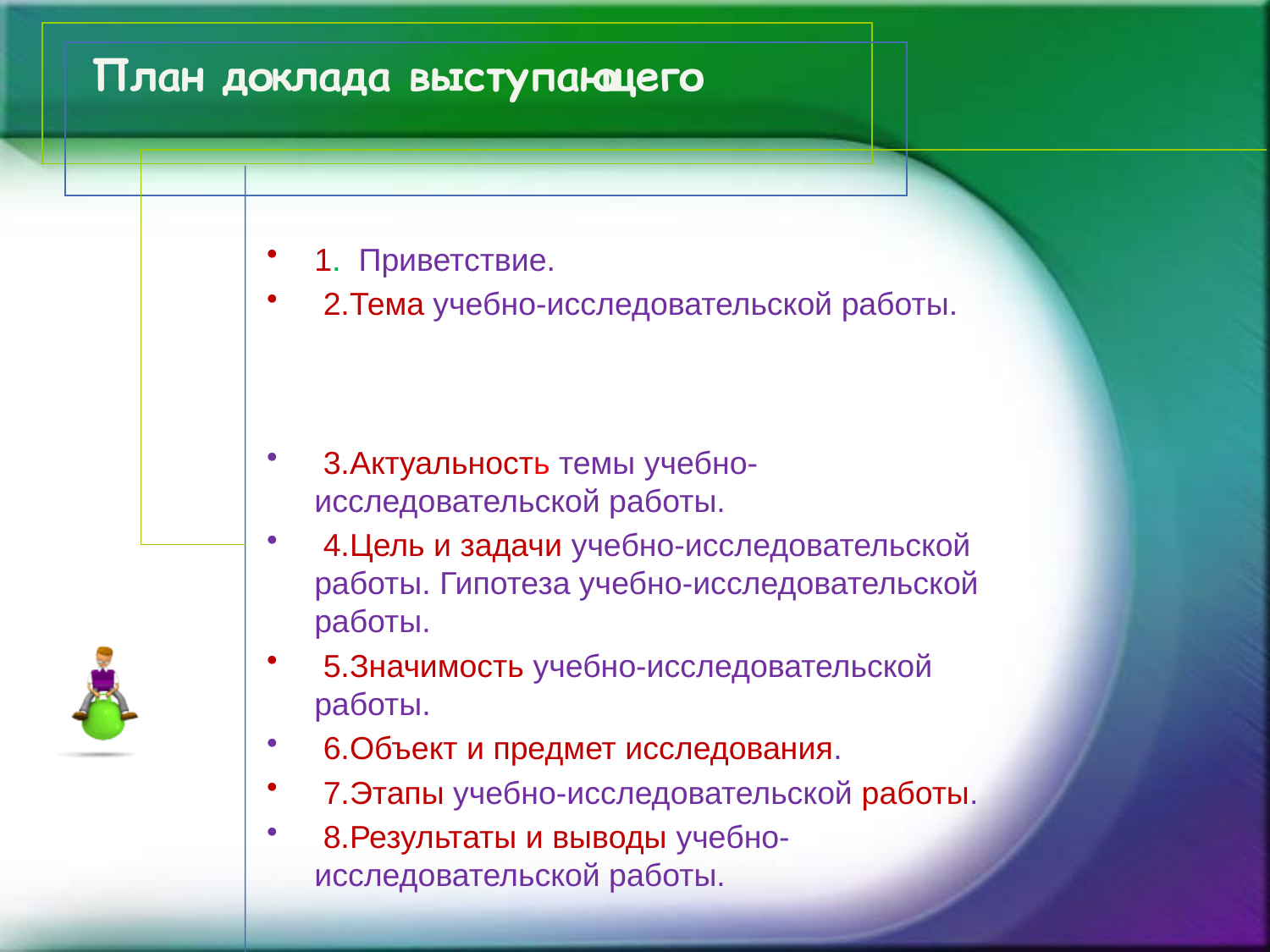

# План доклада выступающего
1.  Приветствие.
 2.Тема учебно-исследовательской работы.
 3.Актуальность темы учебно-исследовательской работы.
 4.Цель и задачи учебно-исследовательской работы. Гипотеза учебно-исследовательской работы.
 5.Значимость учебно-исследовательской работы.
 6.Объект и предмет исследования.
 7.Этапы учебно-исследовательской работы.
 8.Результаты и выводы учебно-исследовательской работы.